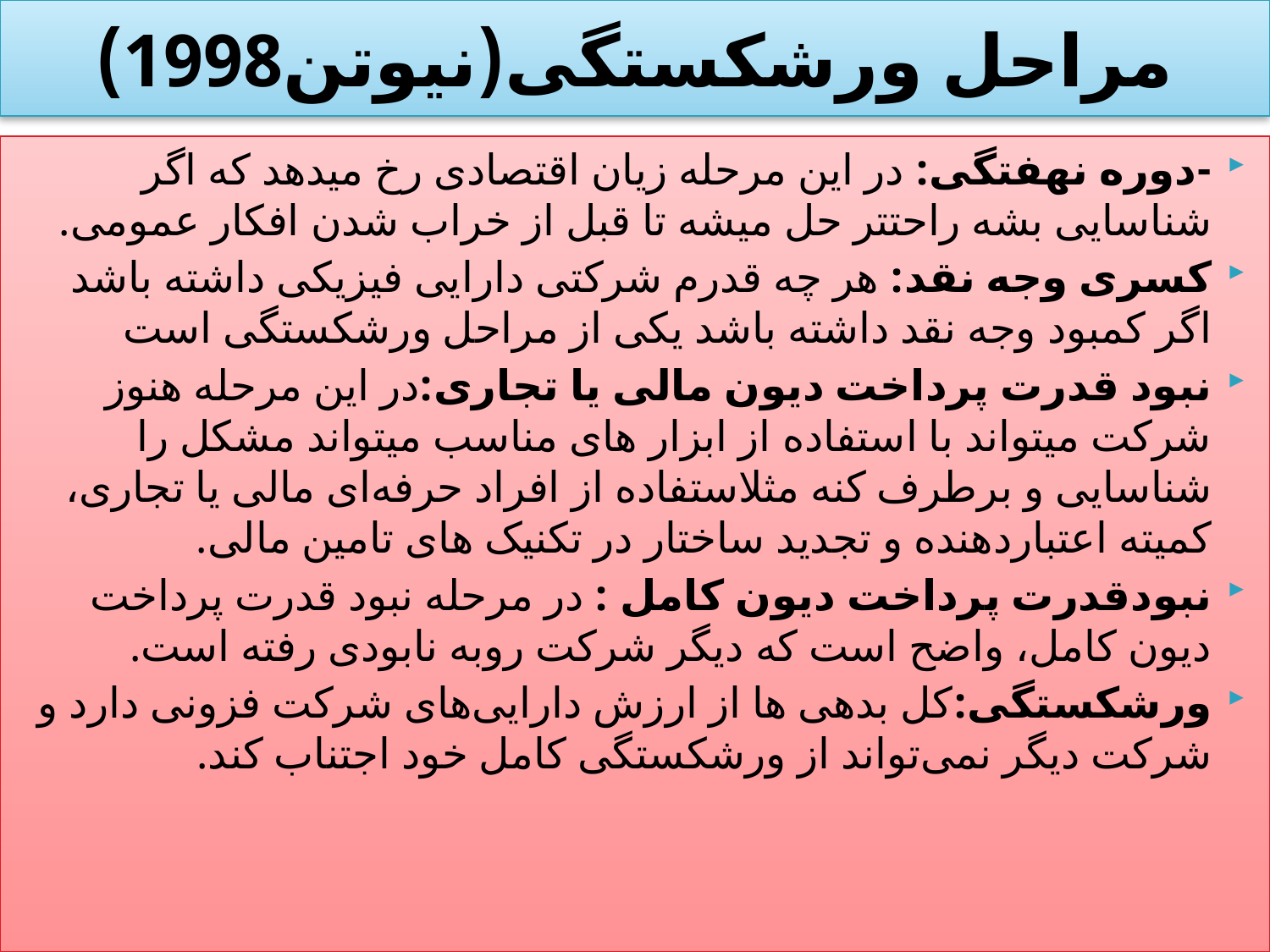

# مراحل ورشکستگی‌(نیوتن1998)
-دوره نهفتگی: در این مرحله زیان اقتصادی رخ میدهد که اگر شناسایی بشه راحتتر حل میشه تا قبل از خراب شدن افکار عمومی.
کسری وجه نقد: هر چه قدرم شرکتی دارایی فیزیکی داشته باشد اگر کمبود وجه نقد داشته باشد یکی از مراحل ورشکستگی است
نبود قدرت پرداخت دیون مالی یا تجاری:در این مرحله هنوز شرکت میتواند با استفاده از ابزار های مناسب میتواند مشکل را شناسایی و برطرف کنه مثلاستفاده از افراد حرفه‌ای مالی یا تجاری، کمیته اعتباردهنده و تجدید ساختار در تکنیک های تامین مالی.
نبودقدرت پرداخت دیون کامل : در مرحله نبود قدرت پرداخت دیون کامل، واضح است که دیگر شرکت روبه نابودی رفته است.
ورشکستگی:کل بدهی ها از ارزش دارایی‌های شرکت فزونی دارد و شرکت دیگر نمی‌تواند از ورشکستگی کامل خود اجتناب کند.